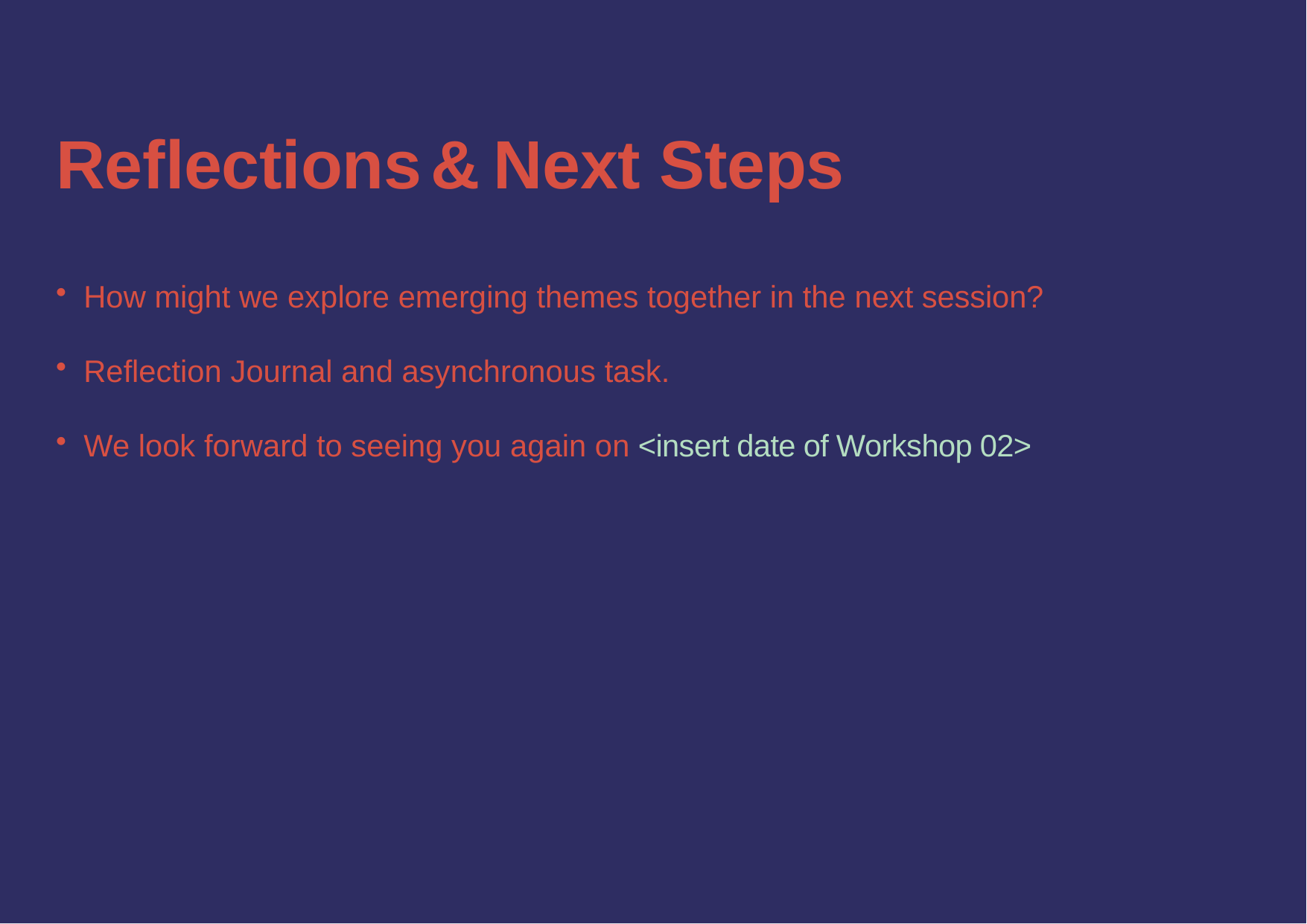

# Reflections	&	Next	Steps
How might we explore emerging themes together in the next session?
Reflection Journal and asynchronous task.
We look forward to seeing you again on <insert date of Workshop 02>